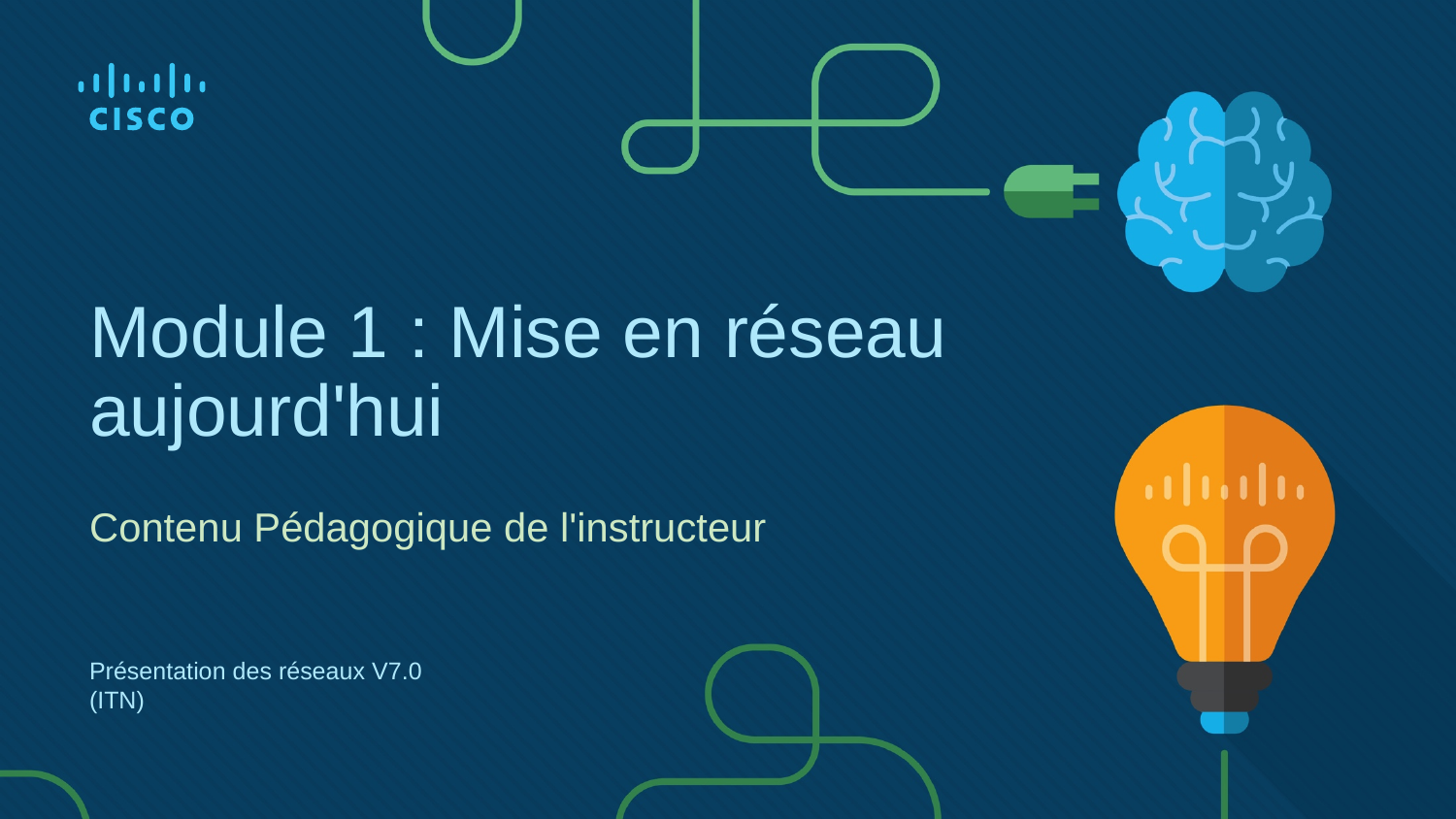

# Module 1 : Mise en réseau aujourd'hui
Contenu Pédagogique de l'instructeur
Présentation des réseaux V7.0 (ITN)